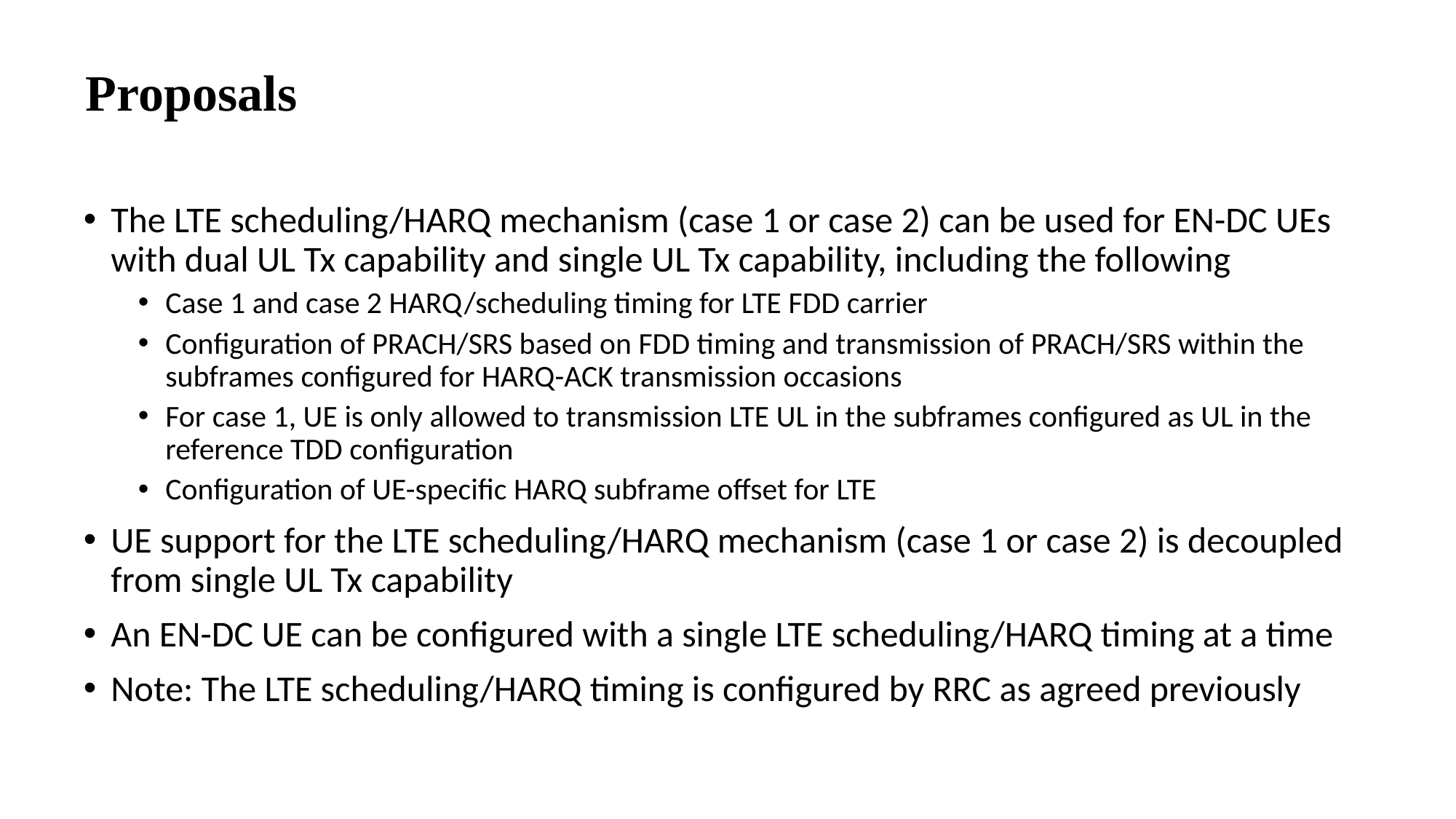

Proposals

The LTE scheduling/HARQ mechanism (case 1 or case 2) can be used for EN-DC UEs with dual UL Tx capability and single UL Tx capability, including the following
Case 1 and case 2 HARQ/scheduling timing for LTE FDD carrier
Configuration of PRACH/SRS based on FDD timing and transmission of PRACH/SRS within the subframes configured for HARQ-ACK transmission occasions
For case 1, UE is only allowed to transmission LTE UL in the subframes configured as UL in the reference TDD configuration
Configuration of UE-specific HARQ subframe offset for LTE
UE support for the LTE scheduling/HARQ mechanism (case 1 or case 2) is decoupled from single UL Tx capability
An EN-DC UE can be configured with a single LTE scheduling/HARQ timing at a time
Note: The LTE scheduling/HARQ timing is configured by RRC as agreed previously